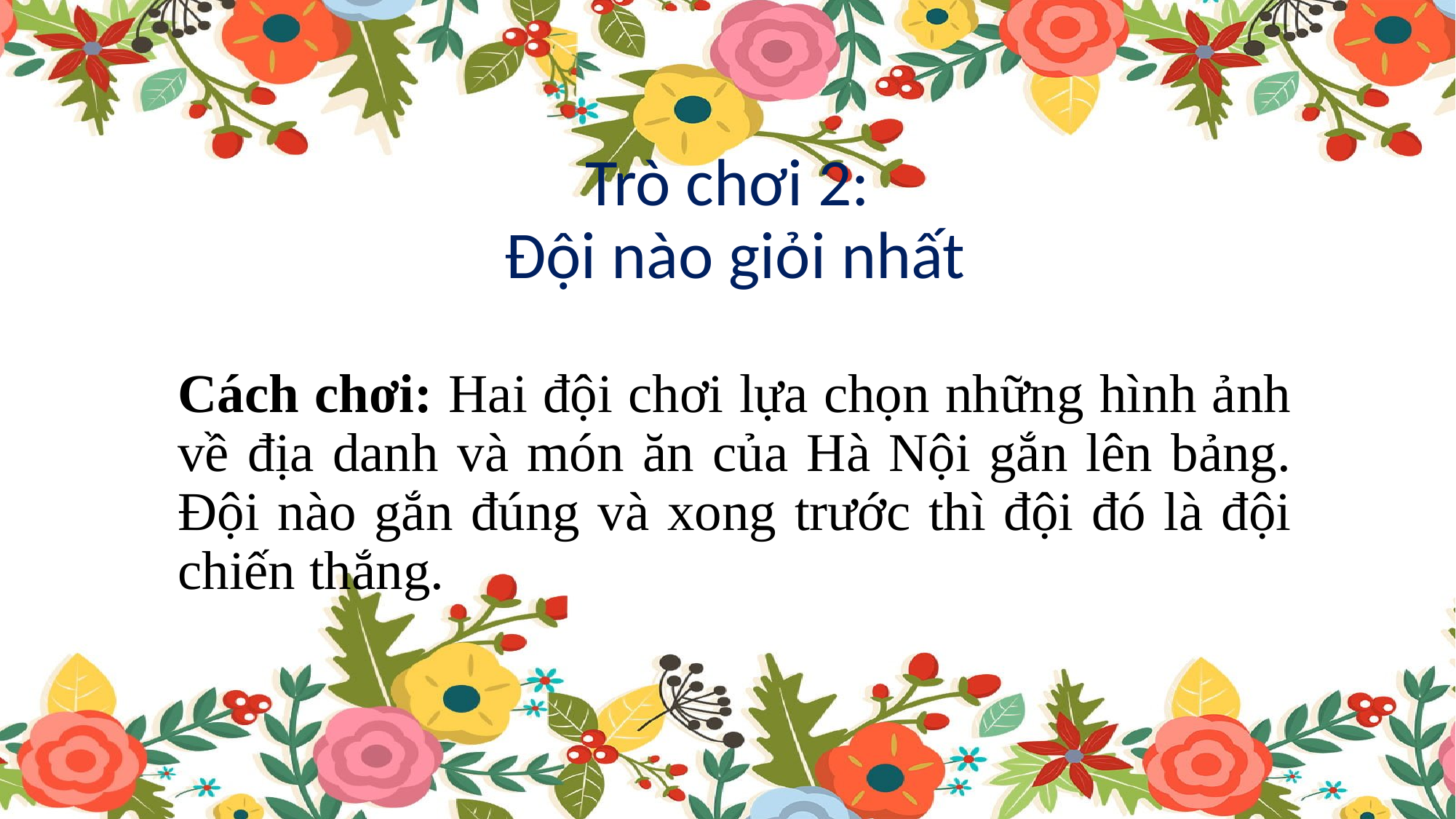

# Trò chơi 2: Đội nào giỏi nhất
Cách chơi: Hai đội chơi lựa chọn những hình ảnh về địa danh và món ăn của Hà Nội gắn lên bảng. Đội nào gắn đúng và xong trước thì đội đó là đội chiến thắng.